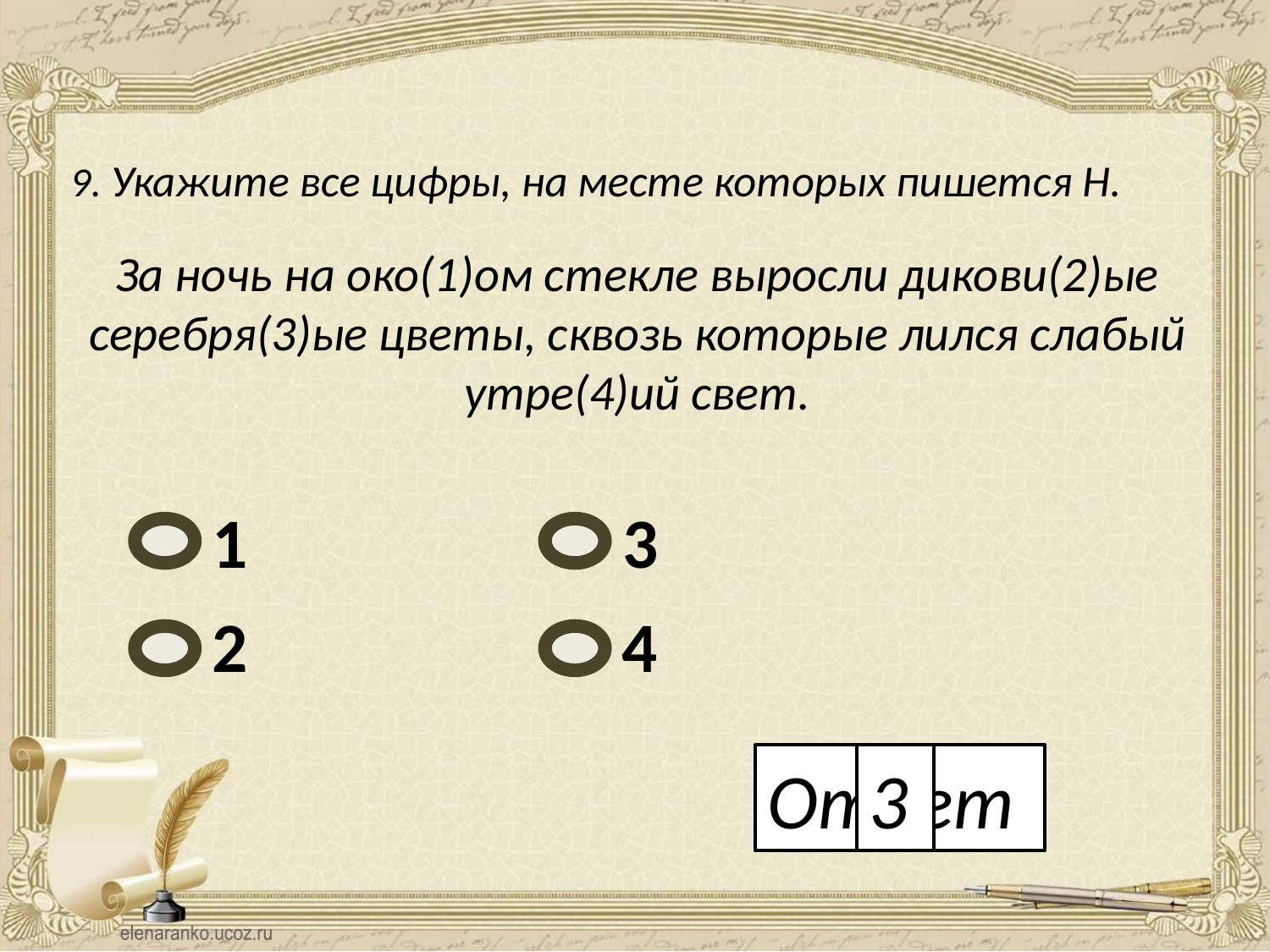

9. Укажите все цифры, на месте которых пишется Н.
За ночь на око(1)ом стекле выросли дикови(2)ые серебря(3)ые цветы, сквозь которые лился слабый утре(4)ий свет.
1
3

2
4

3
Ответ